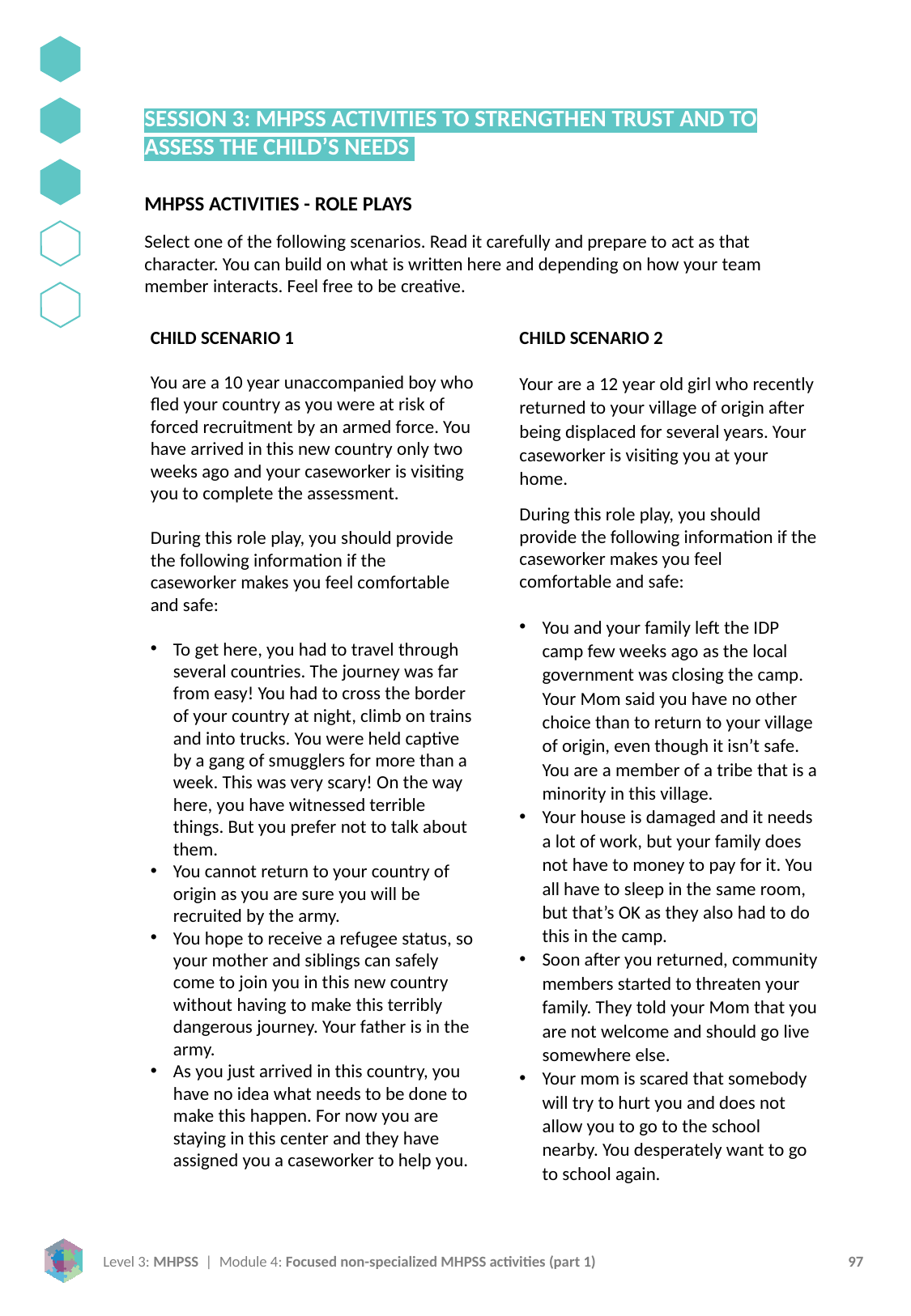

SESSION 3: MHPSS ACTIVITIES TO STRENGTHEN TRUST AND TO ASSESS THE CHILD’S NEEDS

MHPSS ACTIVITIES - ROLE PLAYS
Select one of the following scenarios. Read it carefully and prepare to act as that character. You can build on what is written here and depending on how your team member interacts. Feel free to be creative.

CHILD SCENARIO 1

You are a 10 year unaccompanied boy who fled your country as you were at risk of forced recruitment by an armed force. You have arrived in this new country only two weeks ago and your caseworker is visiting you to complete the assessment.

During this role play, you should provide the following information if the caseworker makes you feel comfortable and safe:

To get here, you had to travel through several countries. The journey was far from easy! You had to cross the border of your country at night, climb on trains and into trucks. You were held captive by a gang of smugglers for more than a week. This was very scary! On the way here, you have witnessed terrible things. But you prefer not to talk about them.
You cannot return to your country of origin as you are sure you will be recruited by the army.
You hope to receive a refugee status, so your mother and siblings can safely come to join you in this new country without having to make this terribly dangerous journey. Your father is in the army.
As you just arrived in this country, you have no idea what needs to be done to make this happen. For now you are staying in this center and they have assigned you a caseworker to help you.
CHILD SCENARIO 2

Your are a 12 year old girl who recently returned to your village of origin after being displaced for several years. Your caseworker is visiting you at your home.
During this role play, you should provide the following information if the caseworker makes you feel comfortable and safe:

You and your family left the IDP camp few weeks ago as the local government was closing the camp. Your Mom said you have no other choice than to return to your village of origin, even though it isn’t safe. You are a member of a tribe that is a minority in this village.
Your house is damaged and it needs a lot of work, but your family does not have to money to pay for it. You all have to sleep in the same room, but that’s OK as they also had to do this in the camp.
Soon after you returned, community members started to threaten your family. They told your Mom that you are not welcome and should go live somewhere else.
Your mom is scared that somebody will try to hurt you and does not allow you to go to the school nearby. You desperately want to go to school again.